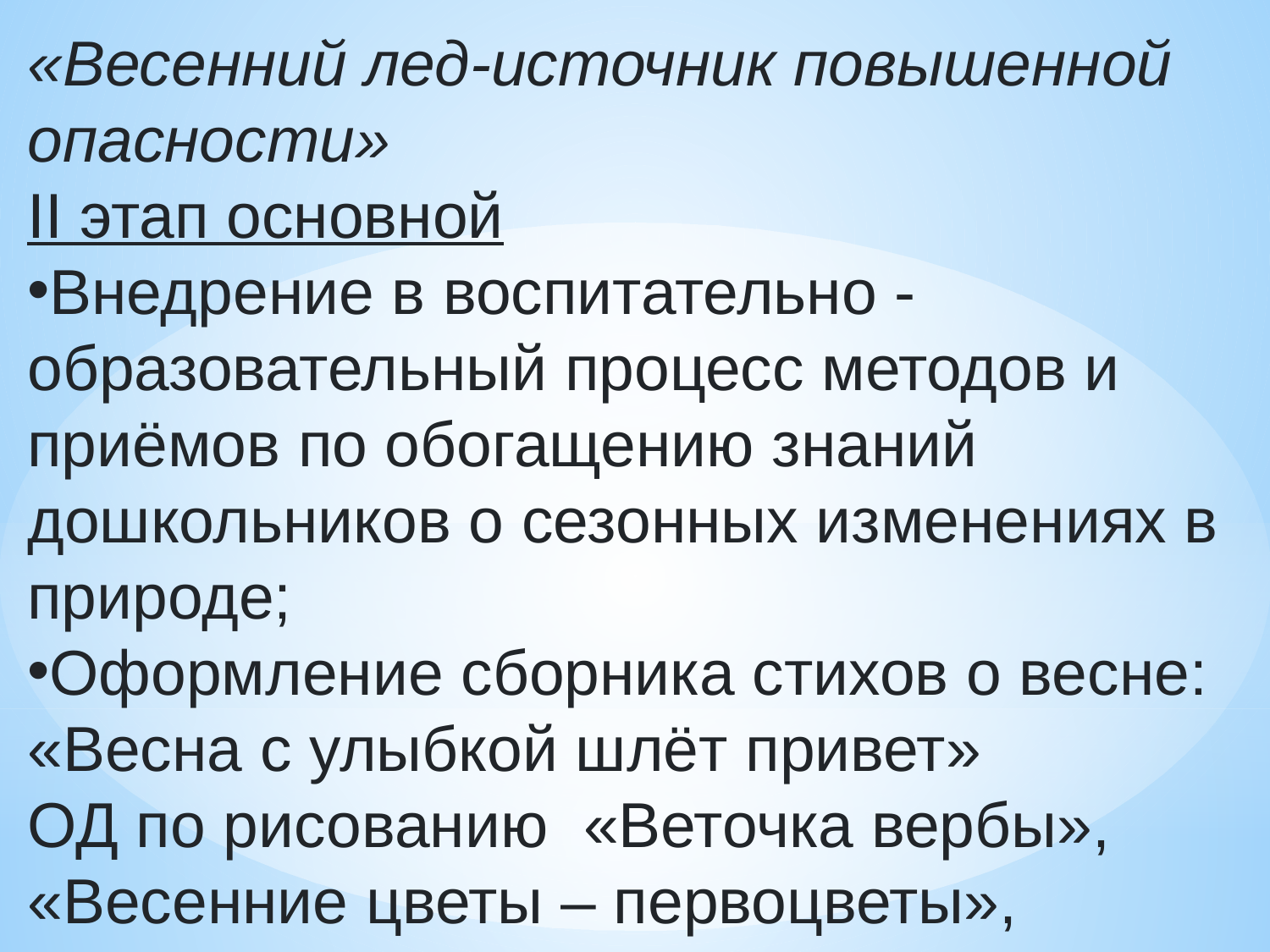

«Весенний лед-источник повышенной опасности»
II этап основной
Внедрение в воспитательно - образовательный процесс методов и приёмов по обогащению знаний дошкольников о сезонных изменениях в природе;
Оформление сборника стихов о весне: «Весна с улыбкой шлёт привет»
ОД по рисованию  «Веточка вербы», «Весенние цветы – первоцветы», «Ласточки прилетели».( Д. Н Колдина, Т.С Комарова)